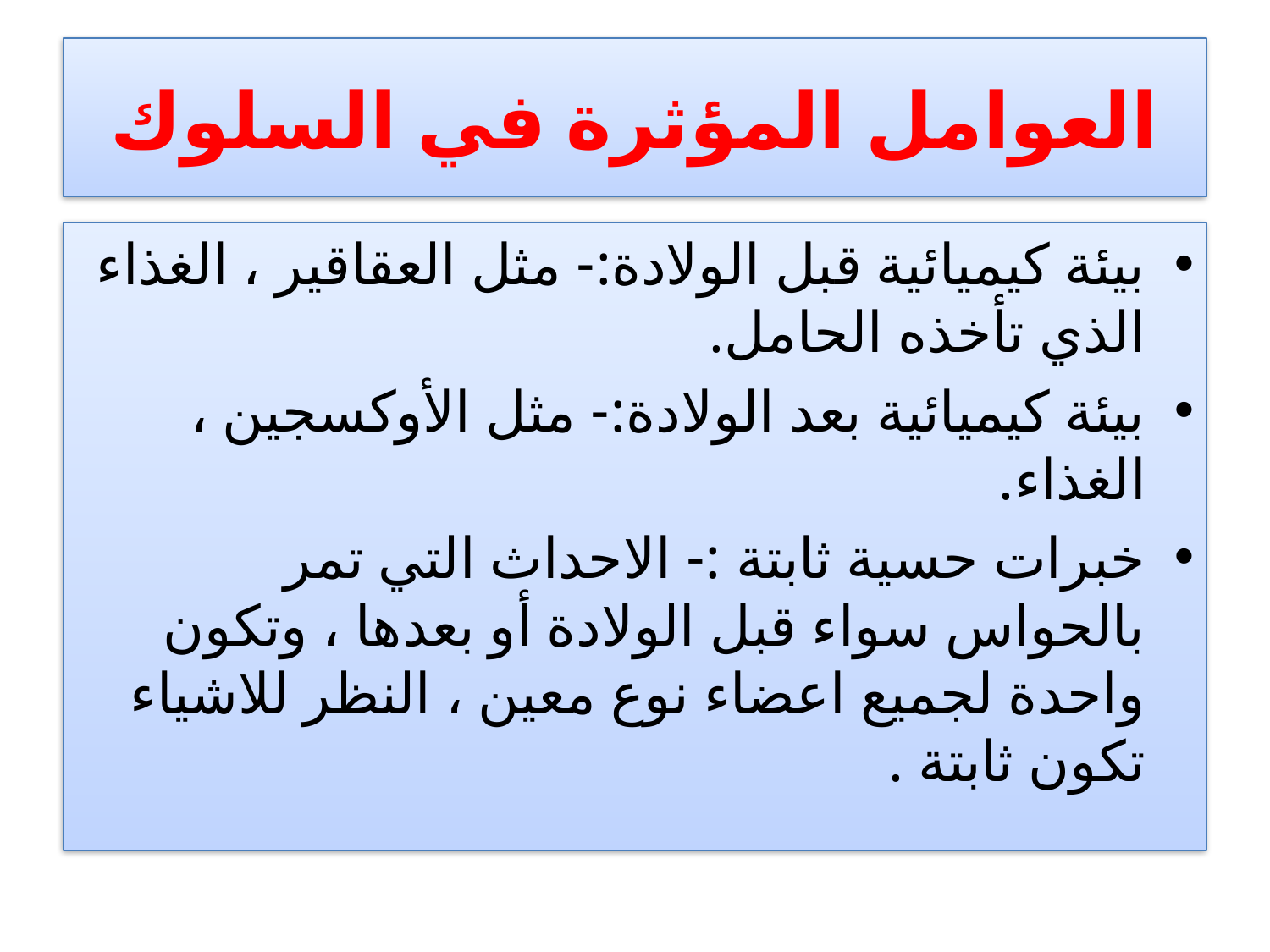

# العوامل المؤثرة في السلوك
بيئة كيميائية قبل الولادة:- مثل العقاقير ، الغذاء الذي تأخذه الحامل.
بيئة كيميائية بعد الولادة:- مثل الأوكسجين ، الغذاء.
خبرات حسية ثابتة :- الاحداث التي تمر بالحواس سواء قبل الولادة أو بعدها ، وتكون واحدة لجميع اعضاء نوع معين ، النظر للاشياء تكون ثابتة .